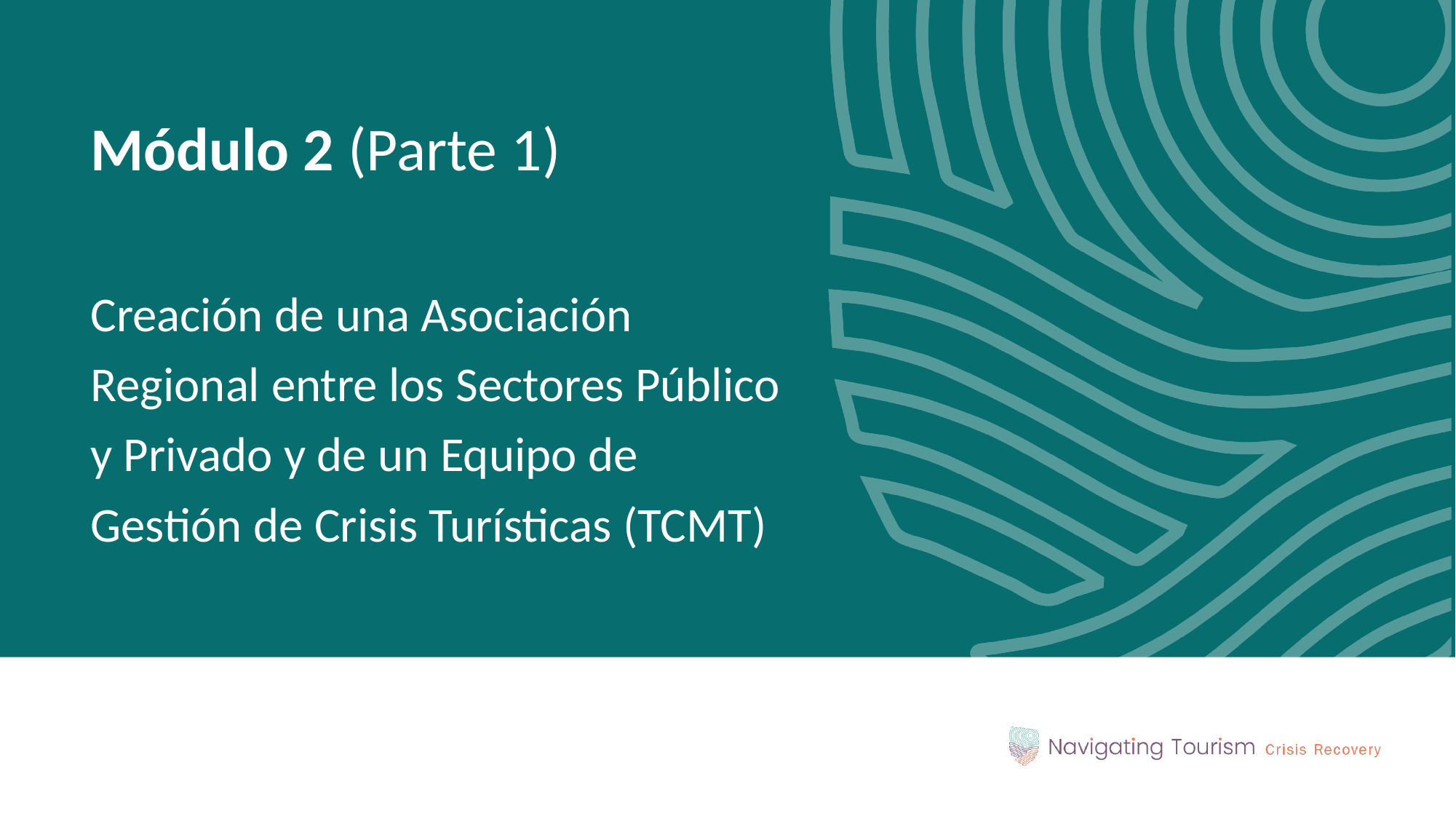

Módulo 2 (Parte 1)

Creación de una Asociación Regional entre los Sectores Público y Privado y de un Equipo de Gestión de Crisis Turísticas (TCMT)